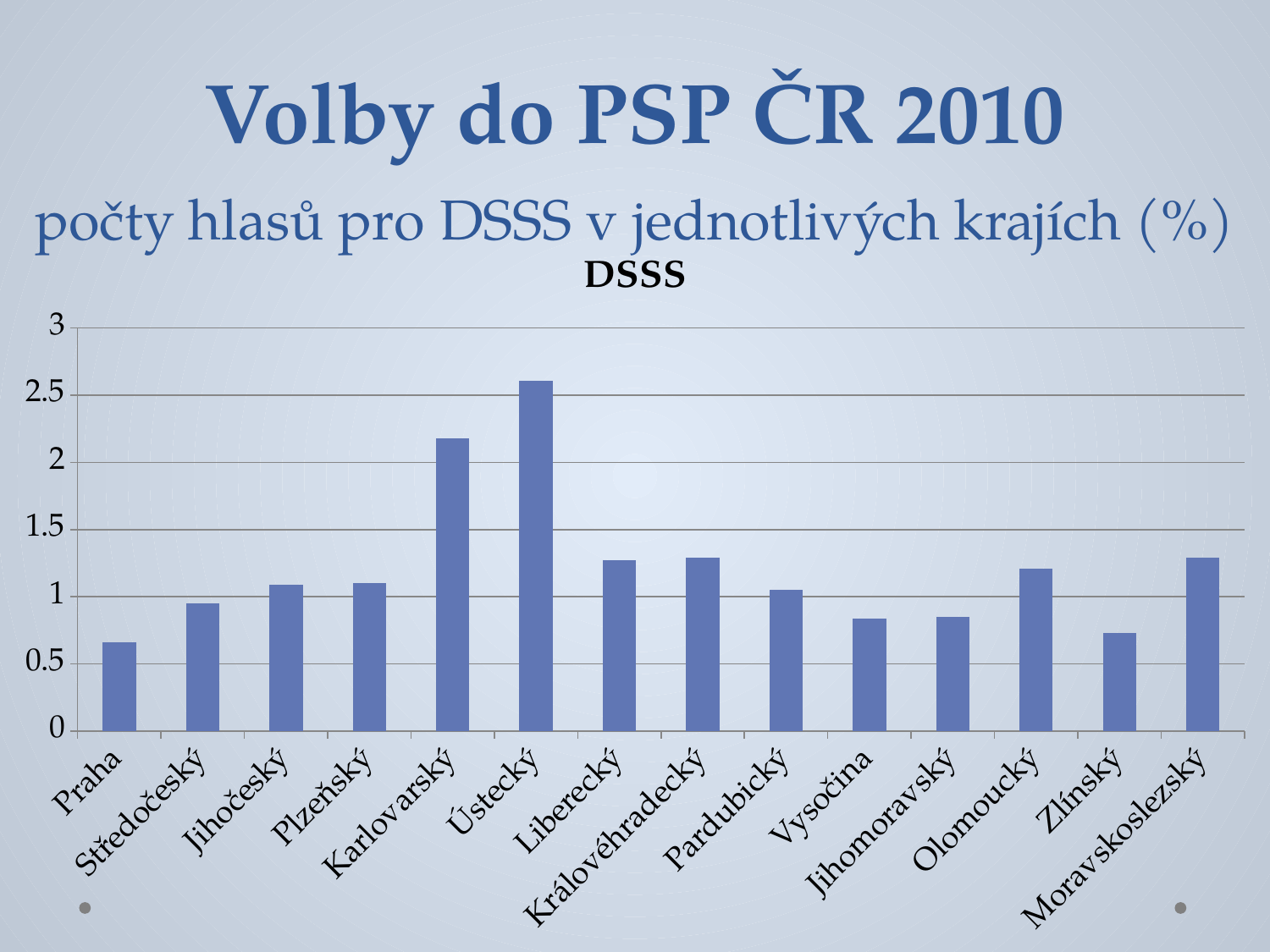

# Volby do PSP ČR 2010 počty hlasů pro DSSS v jednotlivých krajích (%)

### Chart:

| Category | DSSS |
|---|---|
| Praha | 0.6600000000000016 |
| Středočeský | 0.9500000000000006 |
| Jihočeský | 1.09 |
| Plzeňský | 1.1 |
| Karlovarský | 2.18 |
| Ústecký | 2.61 |
| Liberecký | 1.27 |
| Královéhradecký | 1.29 |
| Pardubický | 1.05 |
| Vysočina | 0.8400000000000006 |
| Jihomoravský | 0.8500000000000006 |
| Olomoucký | 1.21 |
| Zlínský | 0.7300000000000006 |
| Moravskoslezský | 1.29 |